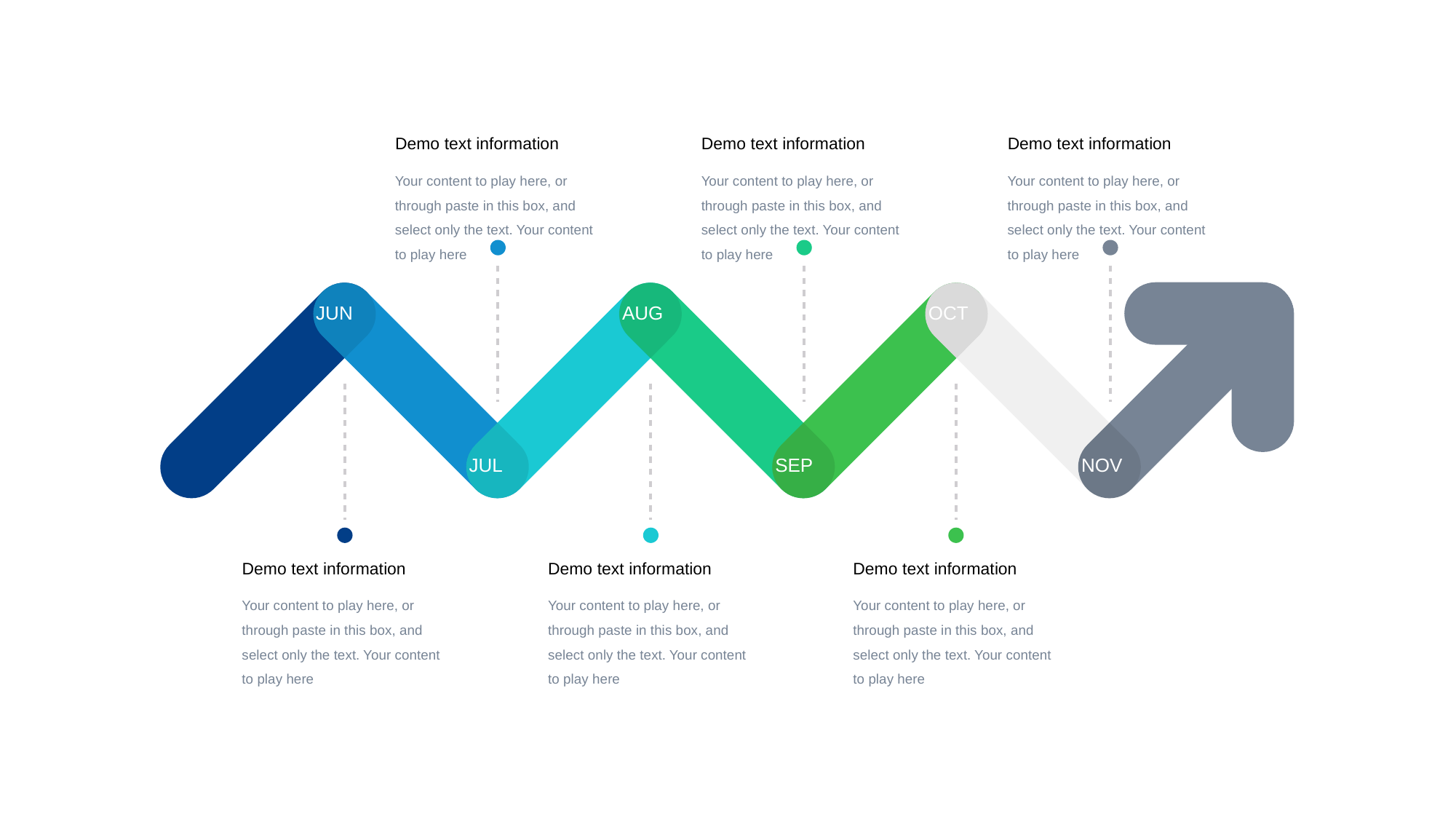

Demo text information
Your content to play here, or through paste in this box, and select only the text. Your content to play here

Demo text information
Your content to play here, or through paste in this box, and select only the text. Your content to play here

Demo text information
Your content to play here, or through paste in this box, and select only the text. Your content to play here

Demo text information
Your content to play here, or through paste in this box, and select only the text. Your content to play here

Demo text information
Your content to play here, or through paste in this box, and select only the text. Your content to play here

Demo text information
Your content to play here, or through paste in this box, and select only the text. Your content to play here

JUN
AUG
OCT
JUL
SEP
NOV